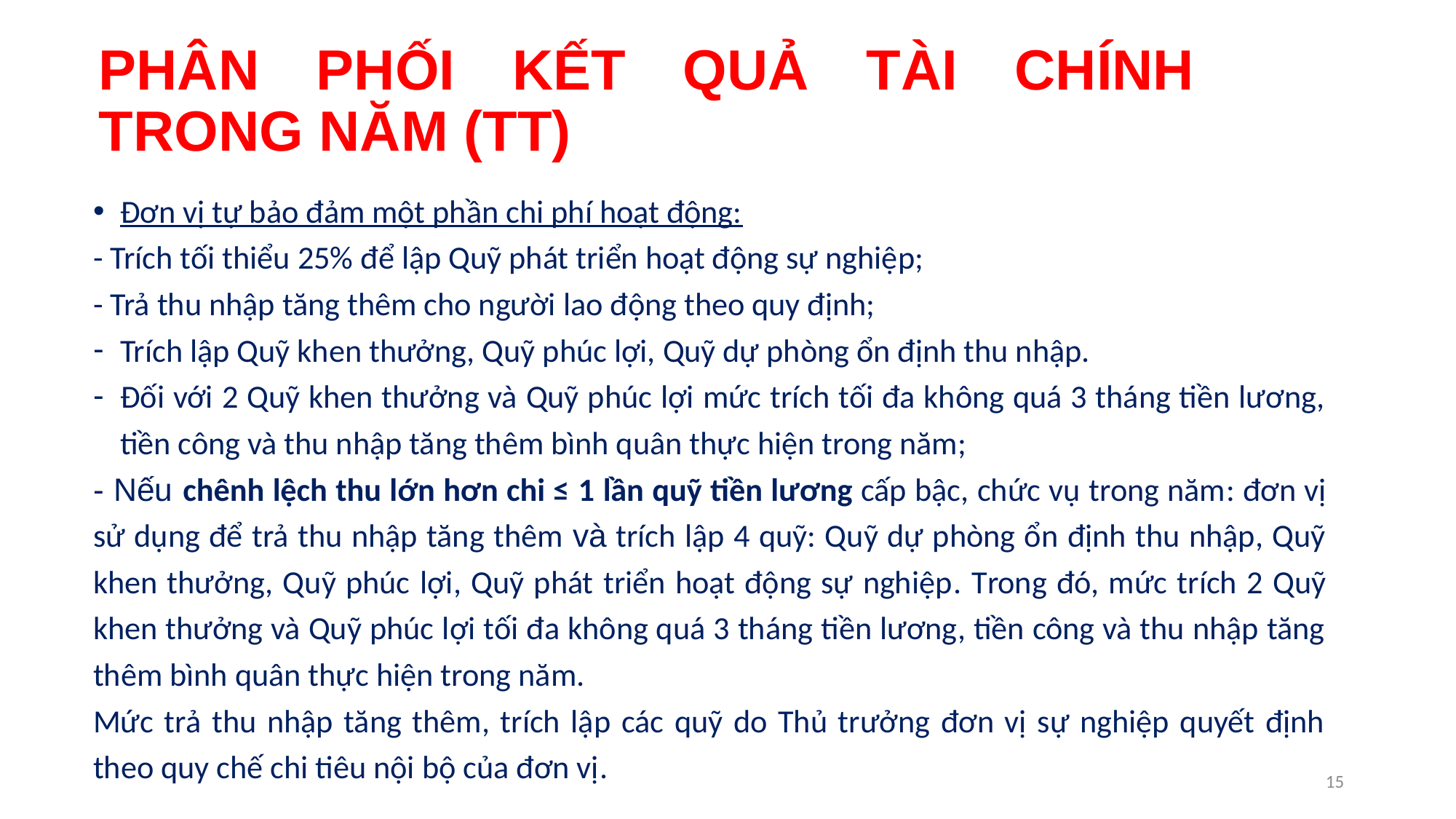

# PHÂN PHỐI KẾT QUẢ TÀI CHÍNH TRONG NĂM (TT)
Đơn vị tự bảo đảm một phần chi phí hoạt động:
- Trích tối thiểu 25% để lập Quỹ phát triển hoạt động sự nghiệp;
- Trả thu nhập tăng thêm cho người lao động theo quy định;
Trích lập Quỹ khen thưởng, Quỹ phúc lợi, Quỹ dự phòng ổn định thu nhập.
Đối với 2 Quỹ khen thưởng và Quỹ phúc lợi mức trích tối đa không quá 3 tháng tiền lương, tiền công và thu nhập tăng thêm bình quân thực hiện trong năm;
- Nếu chênh lệch thu lớn hơn chi ≤ 1 lần quỹ tiền lương cấp bậc, chức vụ trong năm: đơn vị sử dụng để trả thu nhập tăng thêm và trích lập 4 quỹ: Quỹ dự phòng ổn định thu nhập, Quỹ khen thưởng, Quỹ phúc lợi, Quỹ phát triển hoạt động sự nghiệp. Trong đó, mức trích 2 Quỹ khen thưởng và Quỹ phúc lợi tối đa không quá 3 tháng tiền lương, tiền công và thu nhập tăng thêm bình quân thực hiện trong năm.
Mức trả thu nhập tăng thêm, trích lập các quỹ do Thủ trưởng đơn vị sự nghiệp quyết định theo quy chế chi tiêu nội bộ của đơn vị.
15